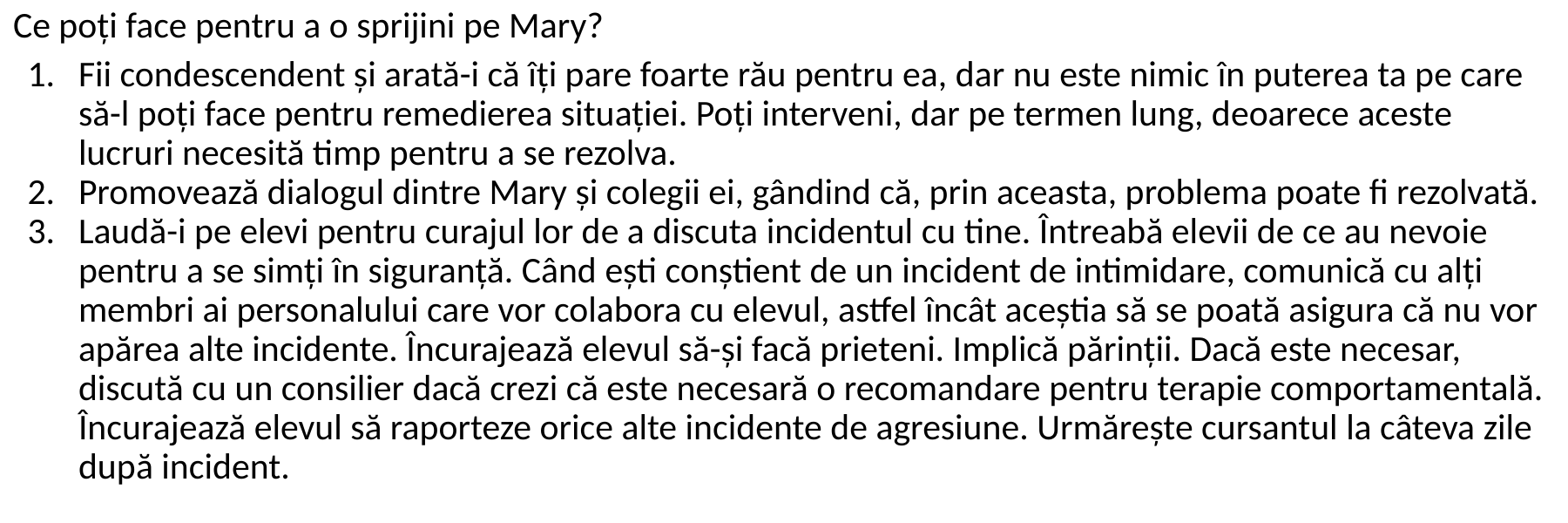

Ce poți face pentru a o sprijini pe Mary?
Fii condescendent și arată-i că îți pare foarte rău pentru ea, dar nu este nimic în puterea ta pe care să-l poți face pentru remedierea situației. Poți interveni, dar pe termen lung, deoarece aceste lucruri necesită timp pentru a se rezolva.
Promovează dialogul dintre Mary și colegii ei, gândind că, prin aceasta, problema poate fi rezolvată.
Laudă-i pe elevi pentru curajul lor de a discuta incidentul cu tine. Întreabă elevii de ce au nevoie pentru a se simți în siguranță. Când ești conștient de un incident de intimidare, comunică cu alți membri ai personalului care vor colabora cu elevul, astfel încât aceștia să se poată asigura că nu vor apărea alte incidente. Încurajează elevul să-și facă prieteni. Implică părinții. Dacă este necesar, discută cu un consilier dacă crezi că este necesară o recomandare pentru terapie comportamentală. Încurajează elevul să raporteze orice alte incidente de agresiune. Urmărește cursantul la câteva zile după incident.